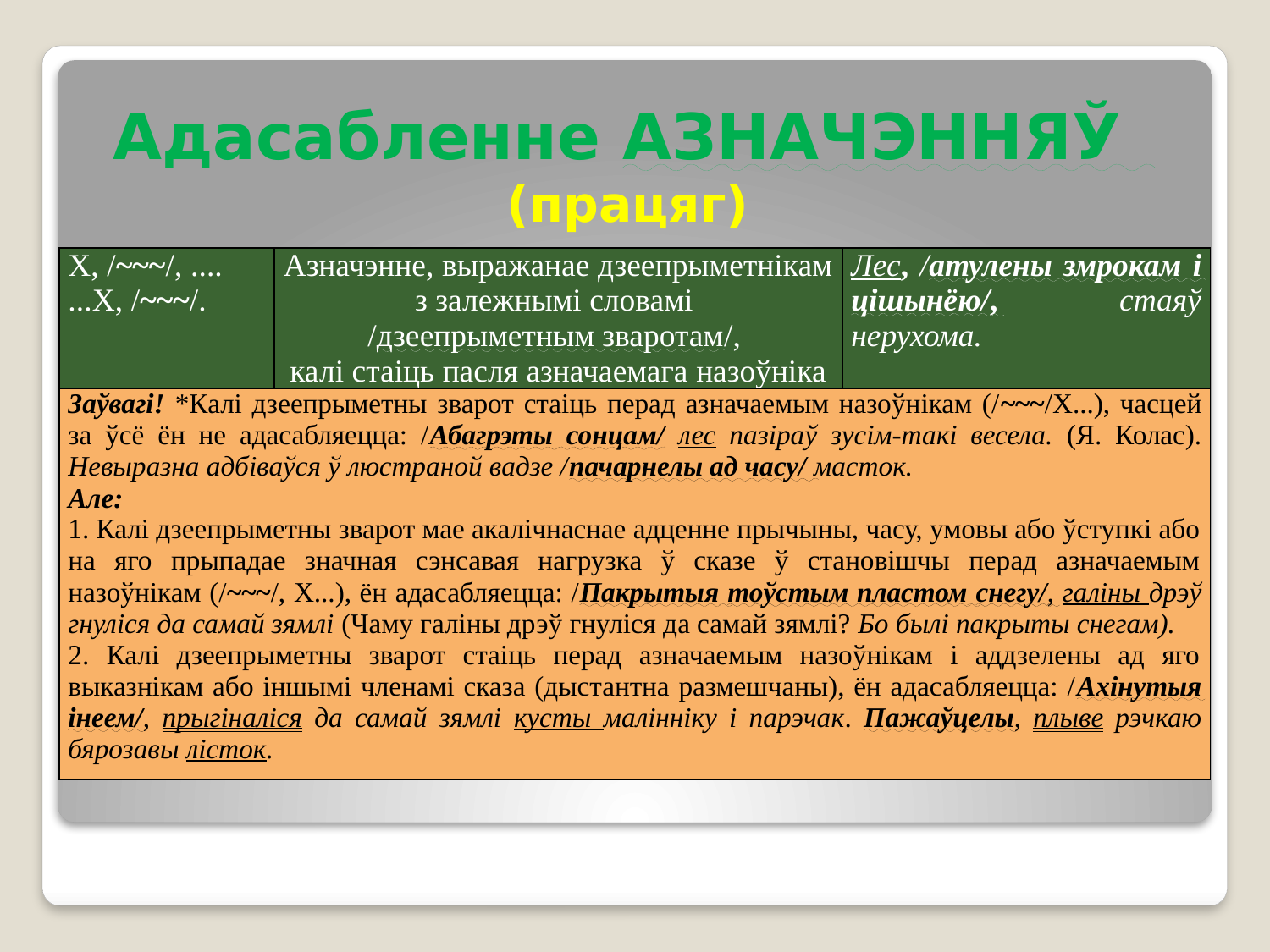

# Адасабленне АЗНАЧЭННЯЎ (працяг)
| Х, /~~~/, .... ...Х, /~~~/. | Азначэнне, выражанае дзеепрыметнікам з залежнымі словамі /дзеепрыметным зваротам/, калі стаіць пасля азначаемага назоўніка | Лес, /атулены змрокам і цішынёю/, стаяў нерухома. |
| --- | --- | --- |
| Заўвагі! \*Калі дзеепрыметны зварот стаіць перад азначаемым назоўнікам (/~~~/Х...), часцей за ўсё ён не адасабляецца: /Абагрэты сонцам/ лес пазіраў зусім-такі весела. (Я. Колас). Невыразна адбіваўся ў люстраной вадзе /пачарнелы ад часу/ масток. Але: 1. Калі дзеепрыметны зварот мае акалічнаснае адценне прычыны, часу, умовы або ўступкі або на яго прыпадае значная сэнсавая нагрузка ў сказе ў становішчы перад азначаемым назоўнікам (/~~~/, Х...), ён адасабляецца: /Пакрытыя тоўстым пластом снегу/, галіны дрэў гнуліся да самай зямлі (Чаму галіны дрэў гнуліся да самай зямлі? Бо былі пакрыты снегам). 2. Калі дзеепрыметны зварот стаіць перад азначаемым назоўнікам і аддзелены ад яго выказнікам або іншымі членамі сказа (дыстантна размешчаны), ён адасабляецца: /Ахінутыя інеем/, прыгіналіся да самай зямлі кусты малінніку і парэчак. Пажаўцелы, плыве рэчкаю бярозавы лісток. |  |  |